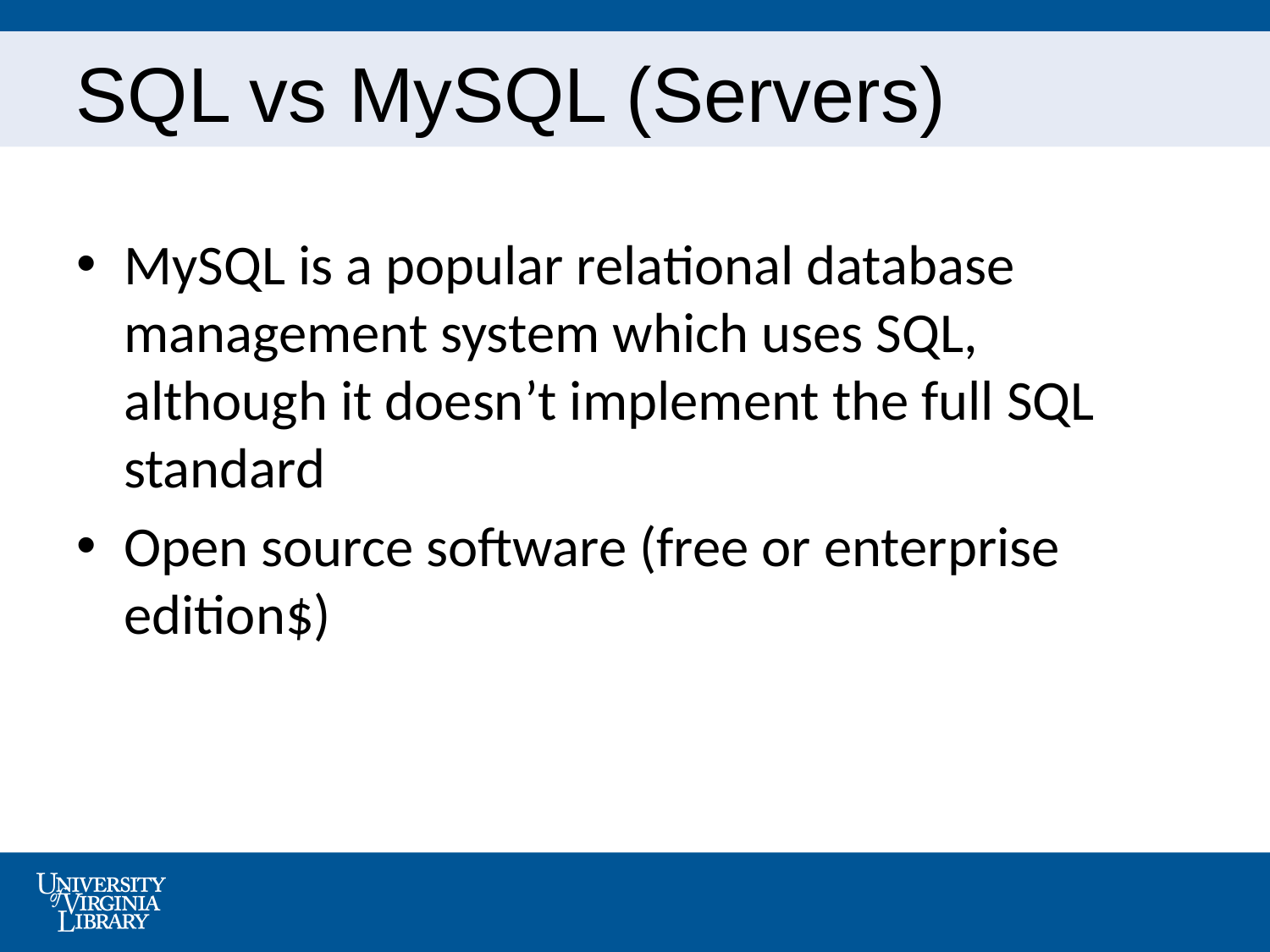

# SQL vs MySQL (Servers)
MySQL is a popular relational database management system which uses SQL, although it doesn’t implement the full SQL standard
Open source software (free or enterprise edition$)